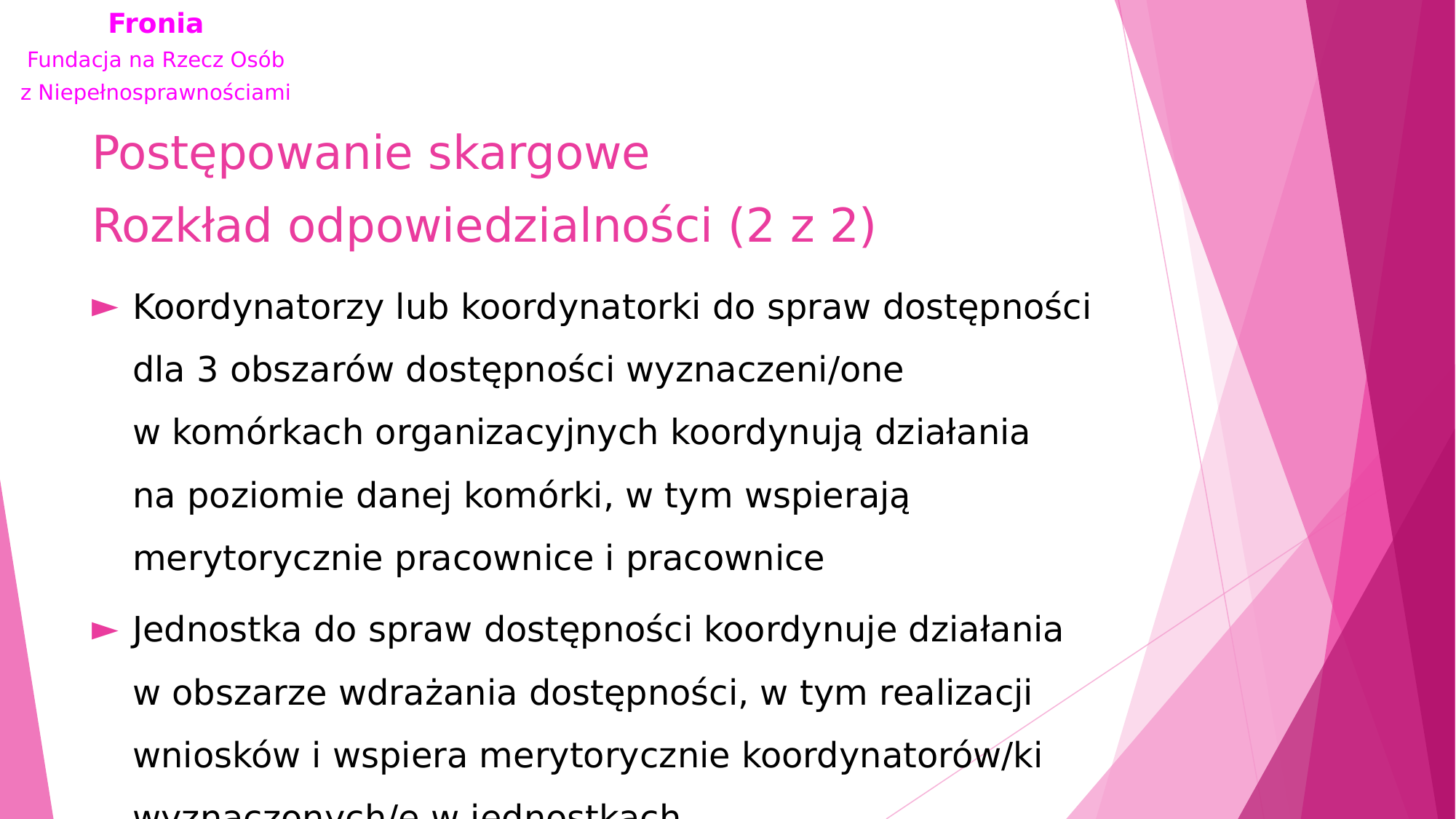

# Postępowanie skargowe Rozkład odpowiedzialności (2 z 2)
Koordynatorzy lub koordynatorki do spraw dostępności dla 3 obszarów dostępności wyznaczeni/one w komórkach organizacyjnych koordynują działania na poziomie danej komórki, w tym wspierają merytorycznie pracownice i pracownice
Jednostka do spraw dostępności koordynuje działania w obszarze wdrażania dostępności, w tym realizacji wniosków i wspiera merytorycznie koordynatorów/ki wyznaczonych/e w jednostkach